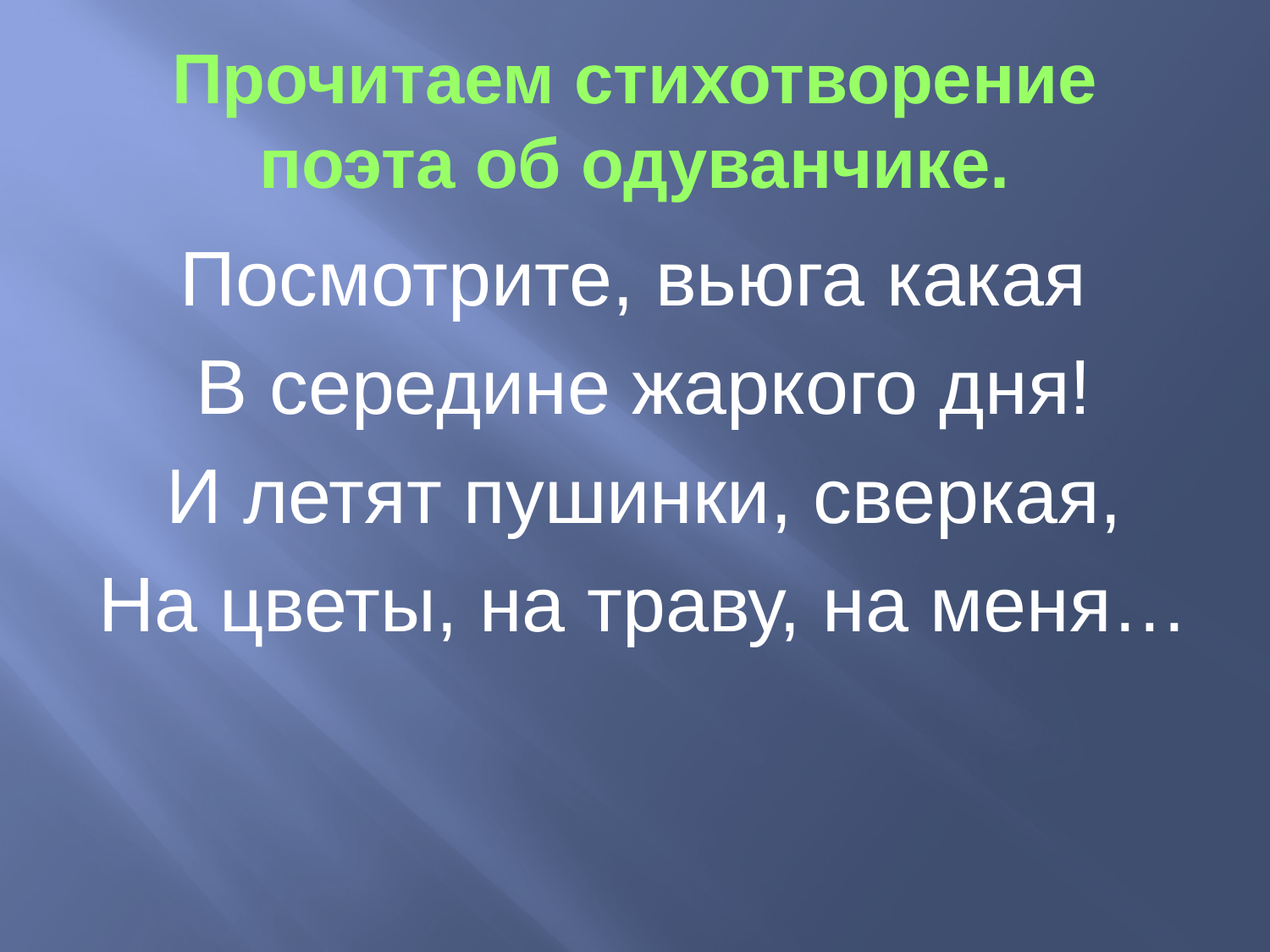

# Прочитаем стихотворение поэта об одуванчике.
Посмотрите, вьюга какая
В середине жаркого дня!
И летят пушинки, сверкая,
На цветы, на траву, на меня…